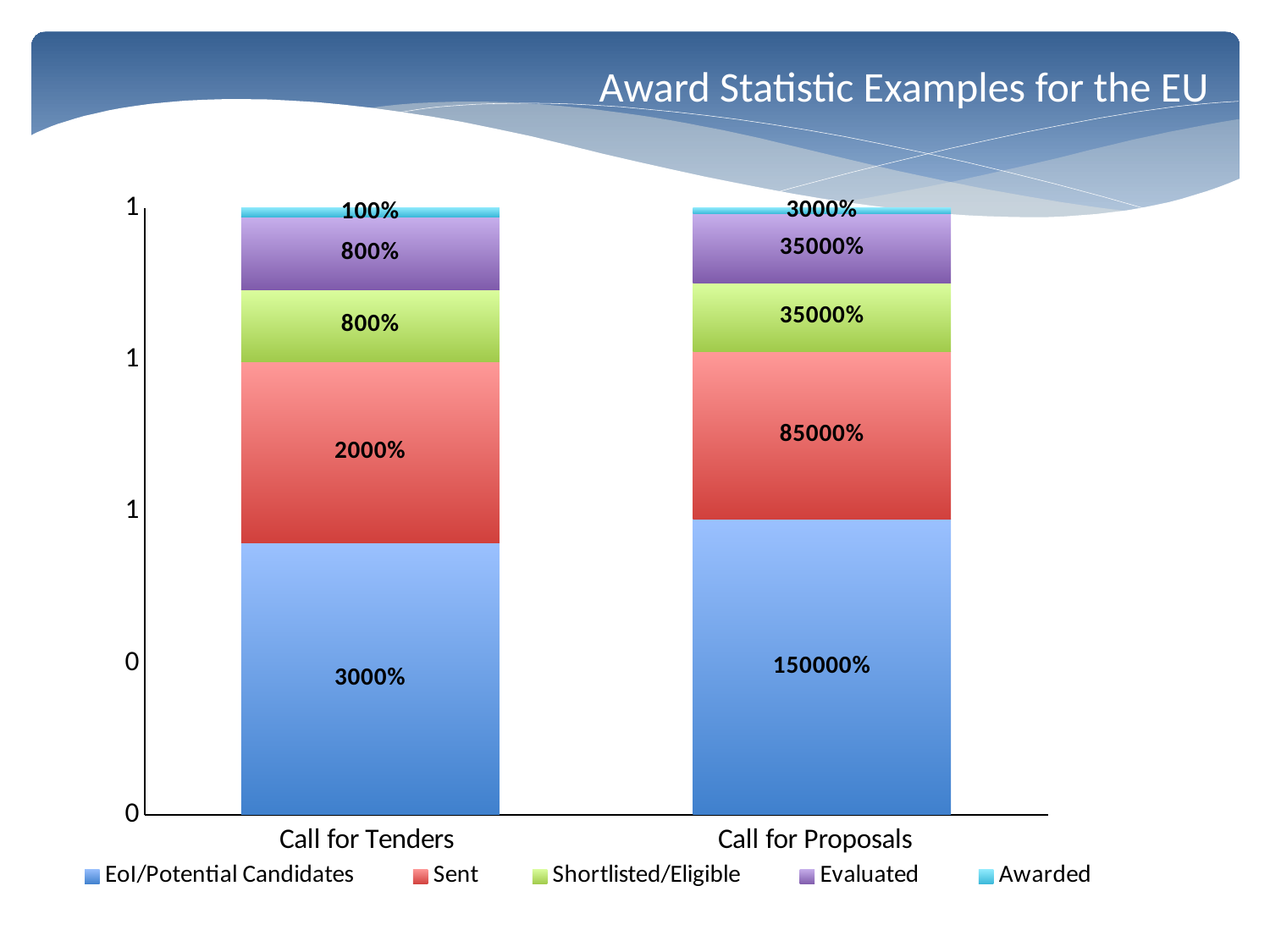

Award Statistic Examples for the EU

### Chart:

| Category | EoI/Potential Candidates  | Sent | Shortlisted/Eligible  | Evaluated  | Awarded  |
|---|---|---|---|---|---|
| Call for Tenders  | 30.0 | 20.0 | 8.0 | 8.0 | 1.0 |
| Call for Proposals   | 1500.0 | 850.0 | 350.0 | 350.0 | 30.0 |